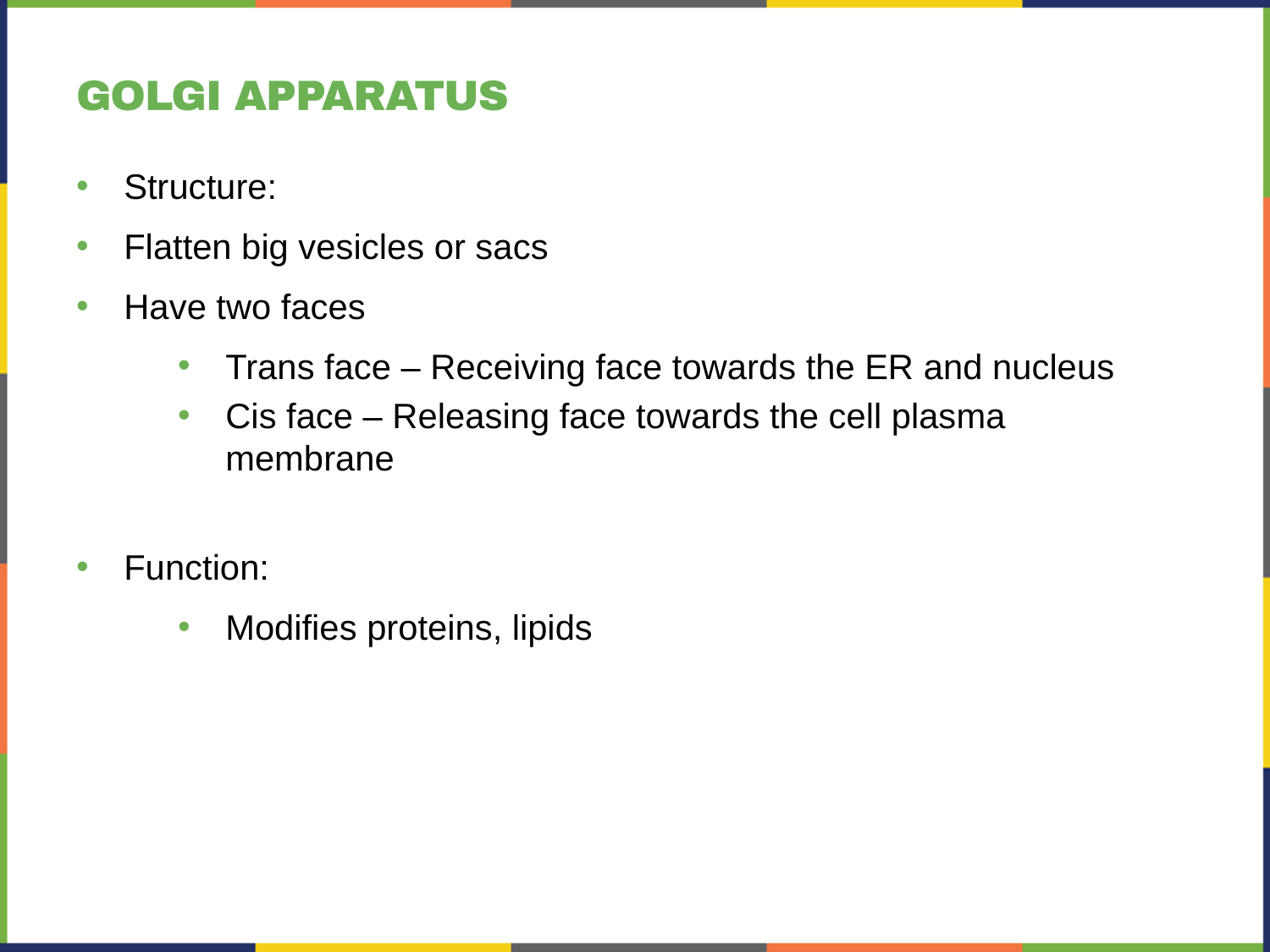

# Golgi apparatus
Structure:
Flatten big vesicles or sacs
Have two faces
Trans face – Receiving face towards the ER and nucleus
Cis face – Releasing face towards the cell plasma membrane

Function:
Modifies proteins, lipids